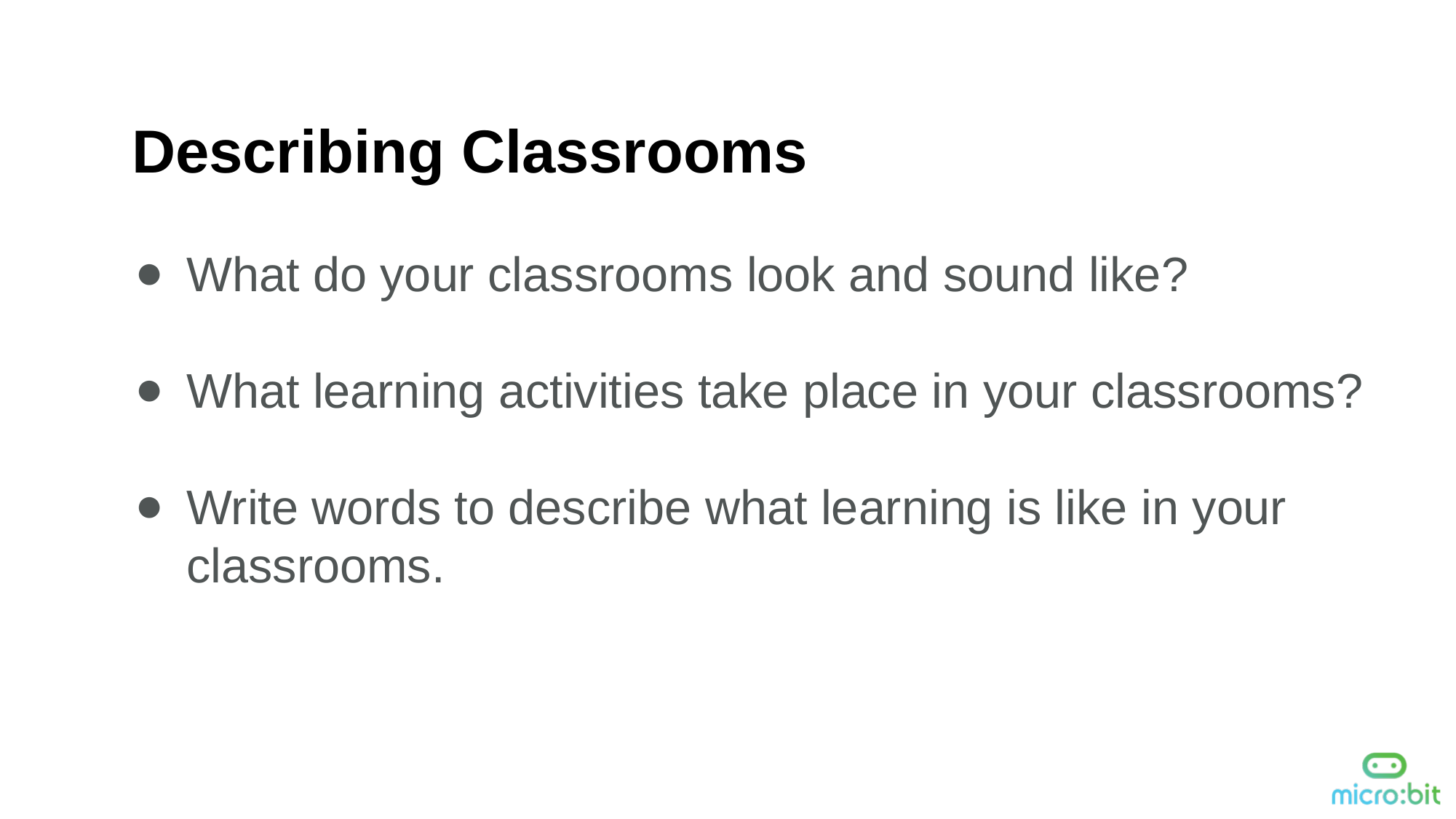

Describing Classrooms

What do your classrooms look and sound like?

What learning activities take place in your classrooms?

Write words to describe what learning is like in your classrooms.